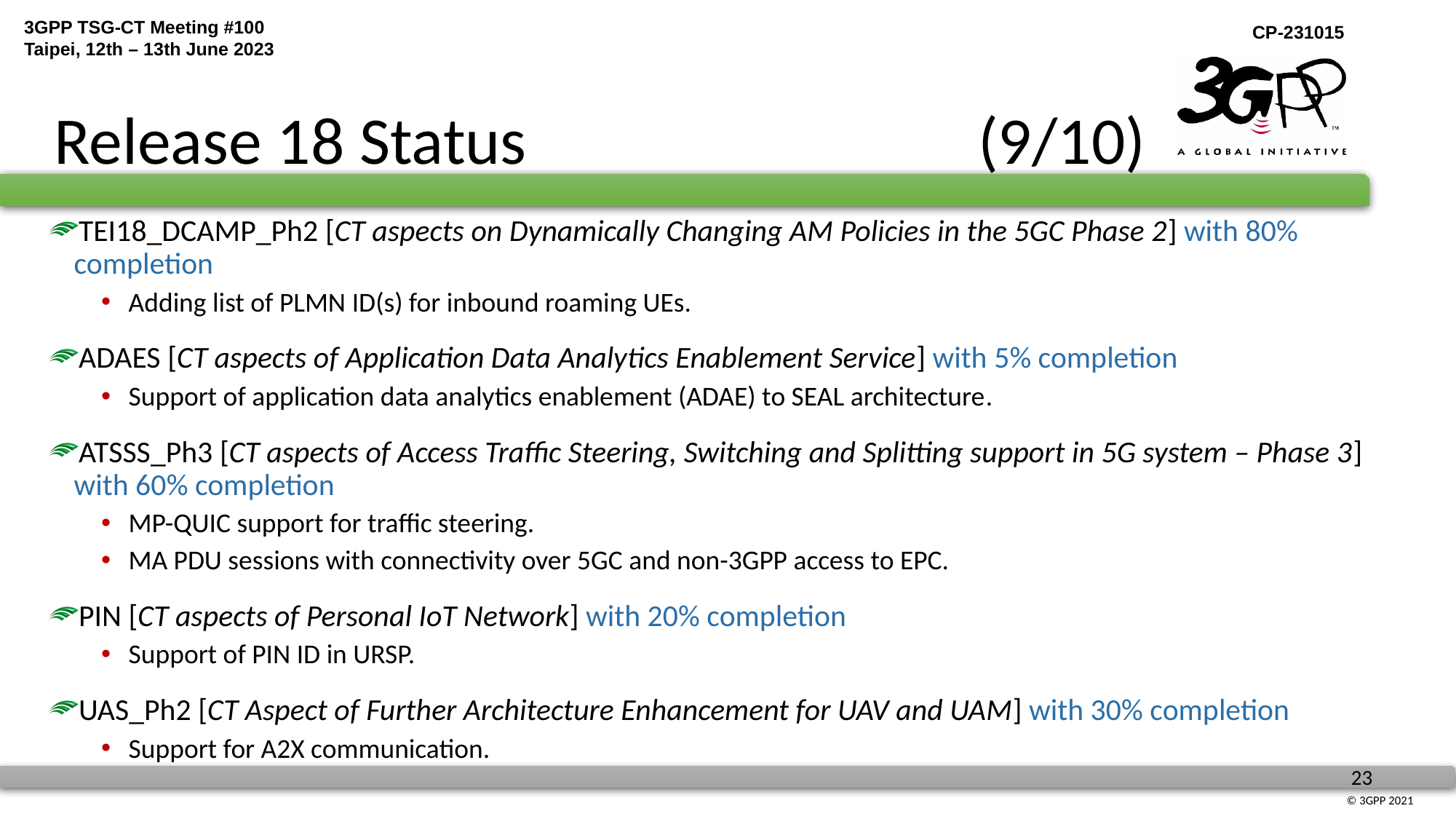

# Release 18 Status                              (9/10)
TEI18_DCAMP_Ph2 [CT aspects on Dynamically Changing AM Policies in the 5GC Phase 2] with 80% completion
Adding list of PLMN ID(s) for inbound roaming UEs.
ADAES [CT aspects of Application Data Analytics Enablement Service] with 5% completion
Support of application data analytics enablement (ADAE) to SEAL architecture.
ATSSS_Ph3 [CT aspects of Access Traffic Steering, Switching and Splitting support in 5G system – Phase 3] with 60% completion
MP-QUIC support for traffic steering.
MA PDU sessions with connectivity over 5GC and non-3GPP access to EPC.
PIN [CT aspects of Personal IoT Network] with 20% completion
Support of PIN ID in URSP.
UAS_Ph2 [CT Aspect of Further Architecture Enhancement for UAV and UAM] with 30% completion
Support for A2X communication.